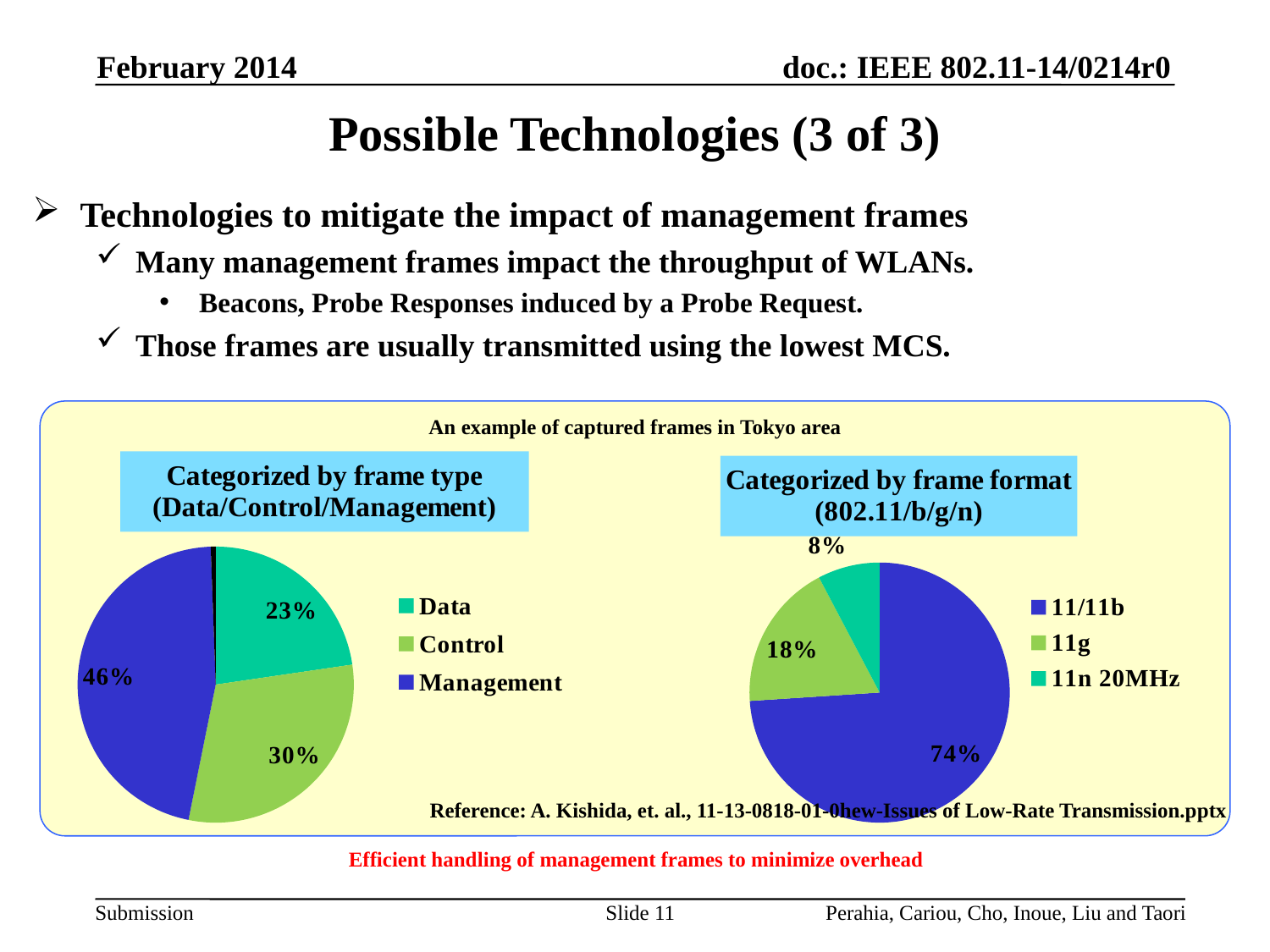

February 2014
Possible Technologies (3 of 3)
Technologies to mitigate the impact of management frames
Many management frames impact the throughput of WLANs.
Beacons, Probe Responses induced by a Probe Request.
Those frames are usually transmitted using the lowest MCS.
An example of captured frames in Tokyo area

### Chart: Categorized by frame type (Data/Control/Management)

| Category | Packets |
|---|---|
| Data | 36434.0 |
| Control | 48927.0 |
| Management | 74287.0 |
| Others | 926.0 |

### Chart: Categorized by frame format
(802.11/b/g/n)

| Category | All Packets |
|---|---|
| 11/11b | 118421.0 |
| 11g | 29338.0 |
| 11n 20MHz | 12345.0 |
| 11n 40MHz | 0.0 |
Reference: A. Kishida, et. al., 11-13-0818-01-0hew-Issues of Low-Rate Transmission.pptx
Efficient handling of management frames to minimize overhead
Slide 11
Perahia, Cariou, Cho, Inoue, Liu and Taori